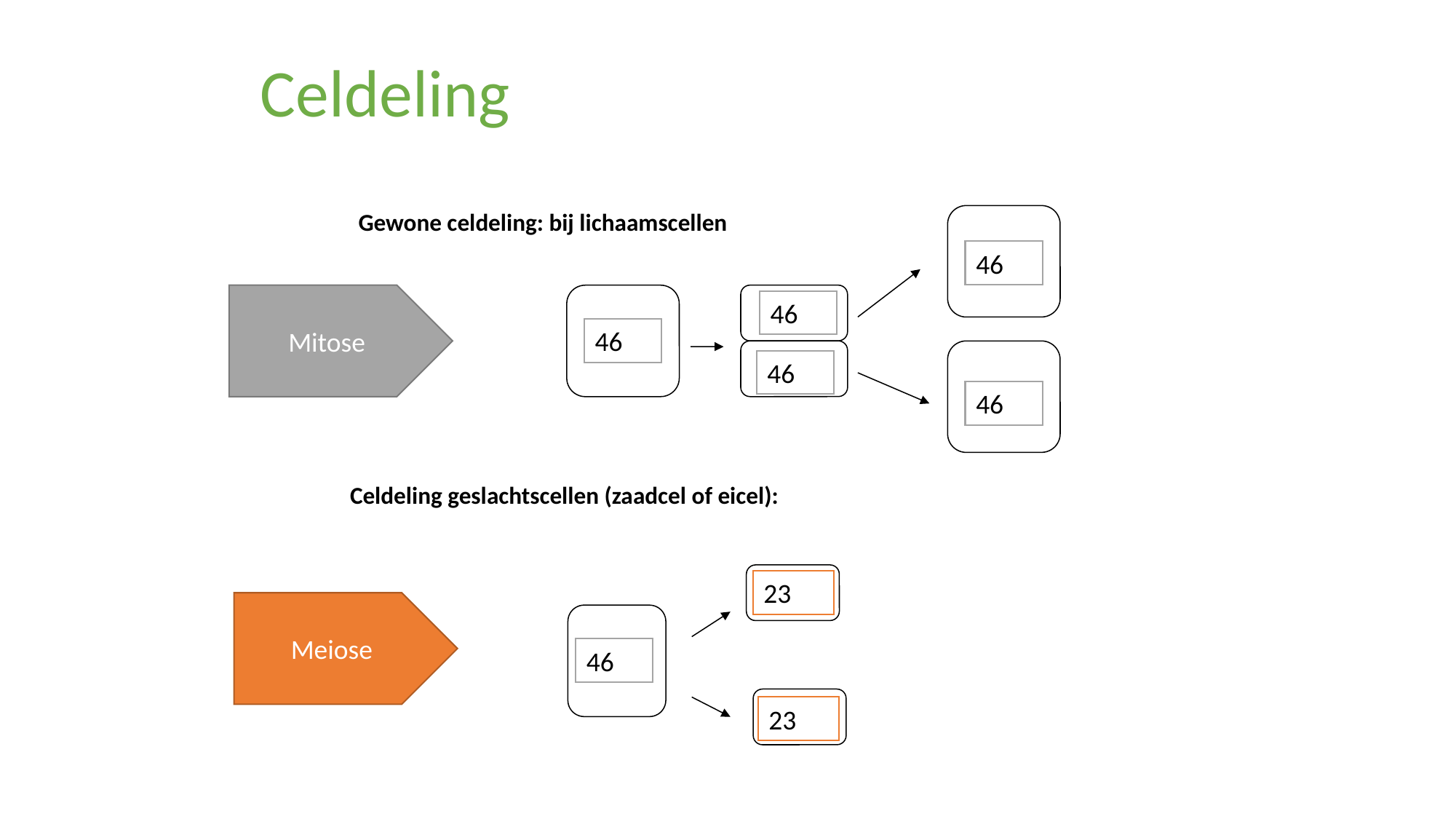

# Celdeling

Gewone celdeling: bij lichaamscellen

46

Mitose

46
46

46

46
Celdeling geslachtscellen (zaadcel of eicel):

23
Meiose

46

23